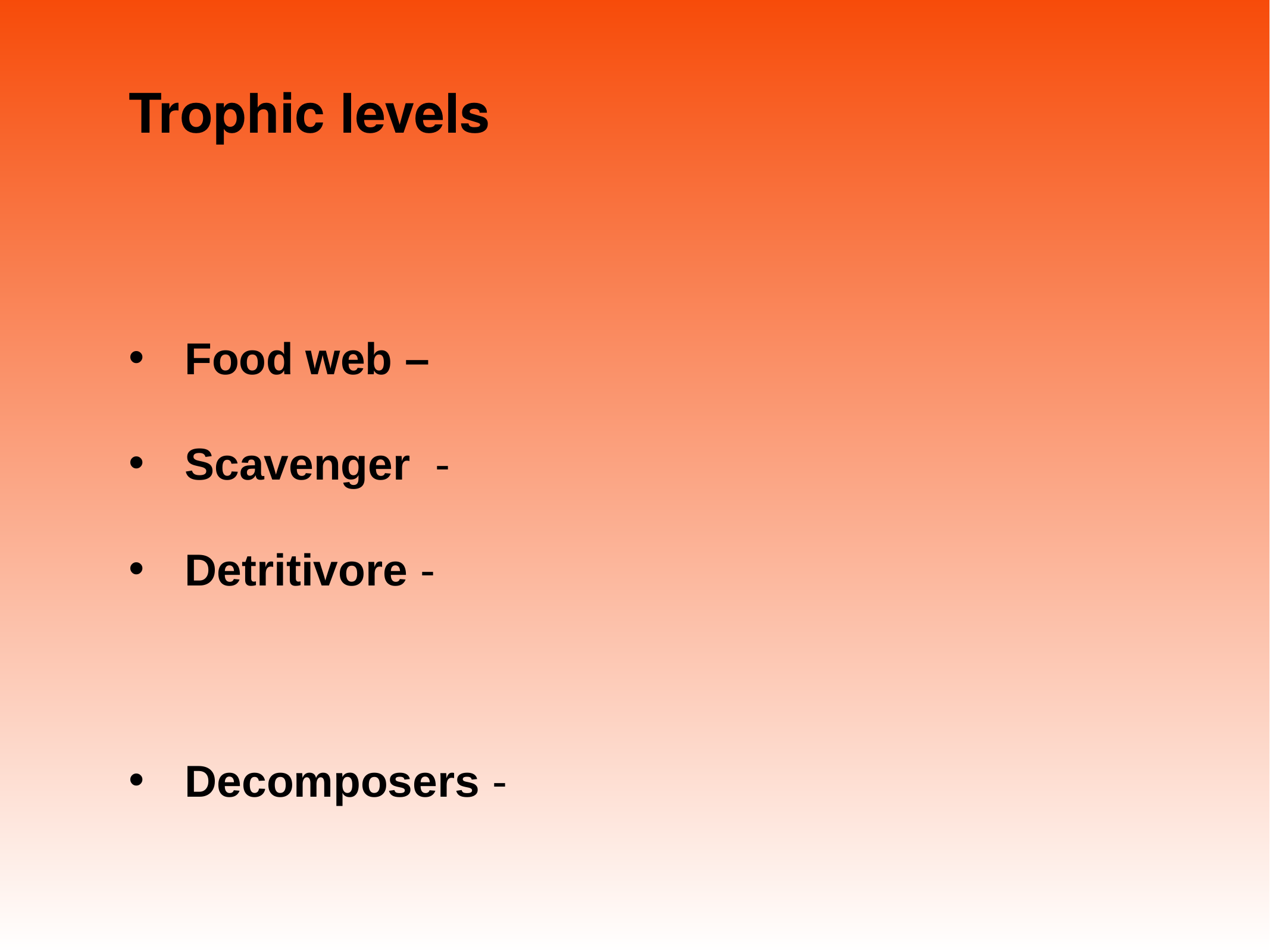

# Trophic levels
Food web –
Scavenger  -
Detritivore -

Decomposers -